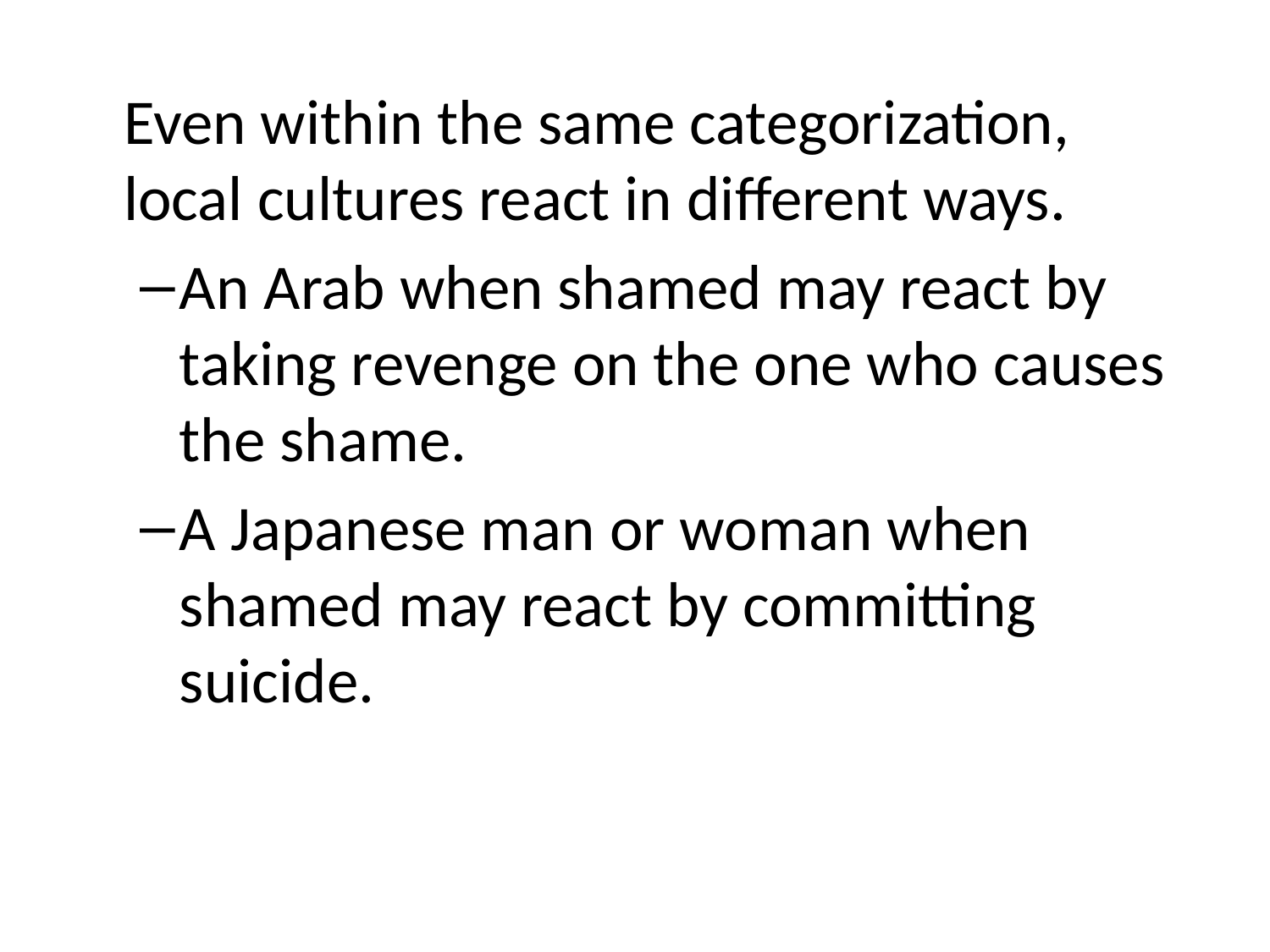

Even within the same categorization, local cultures react in different ways.
An Arab when shamed may react by taking revenge on the one who causes the shame.
A Japanese man or woman when shamed may react by committing suicide.